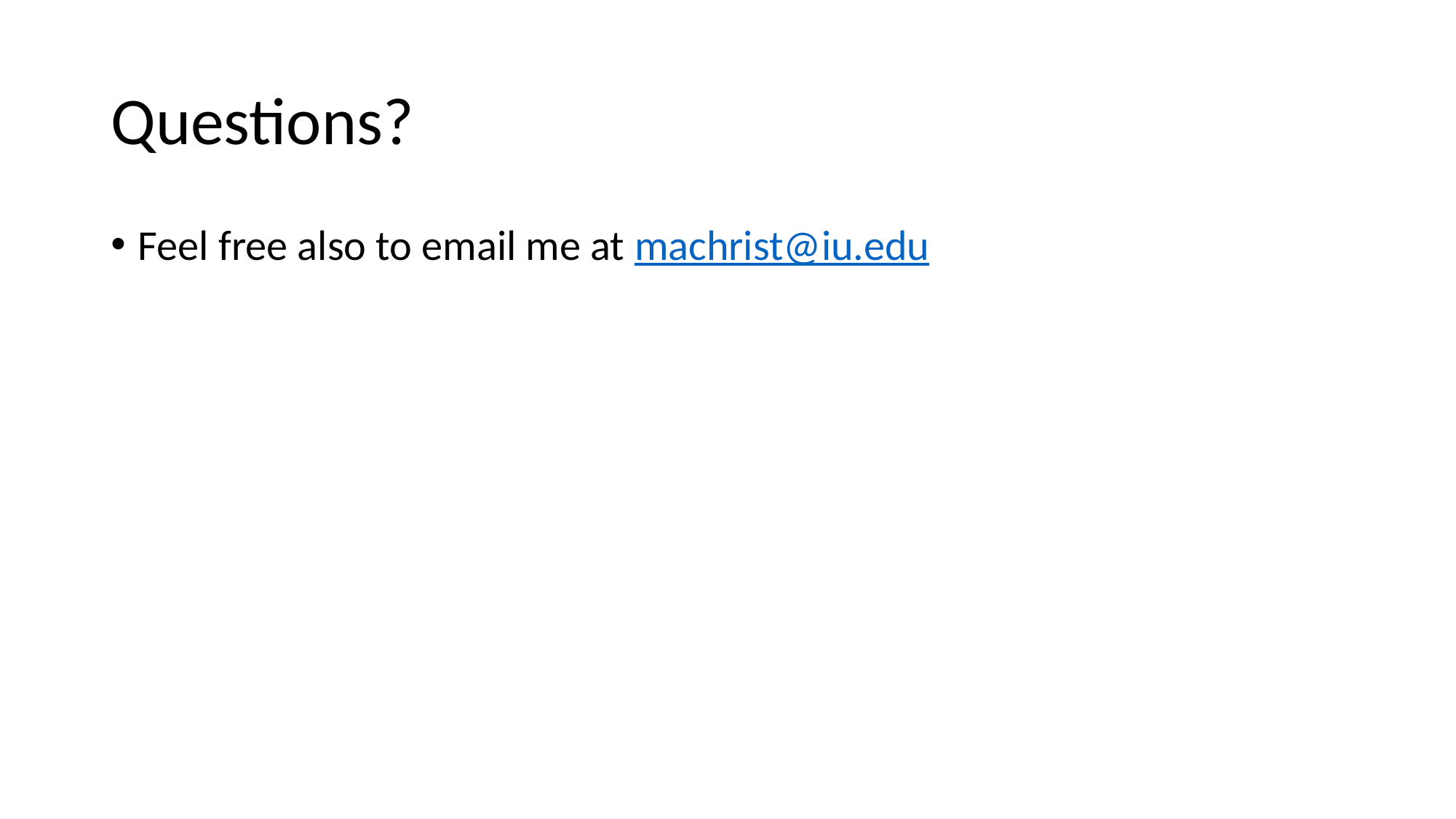

# Questions?
Feel free also to email me at machrist@iu.edu